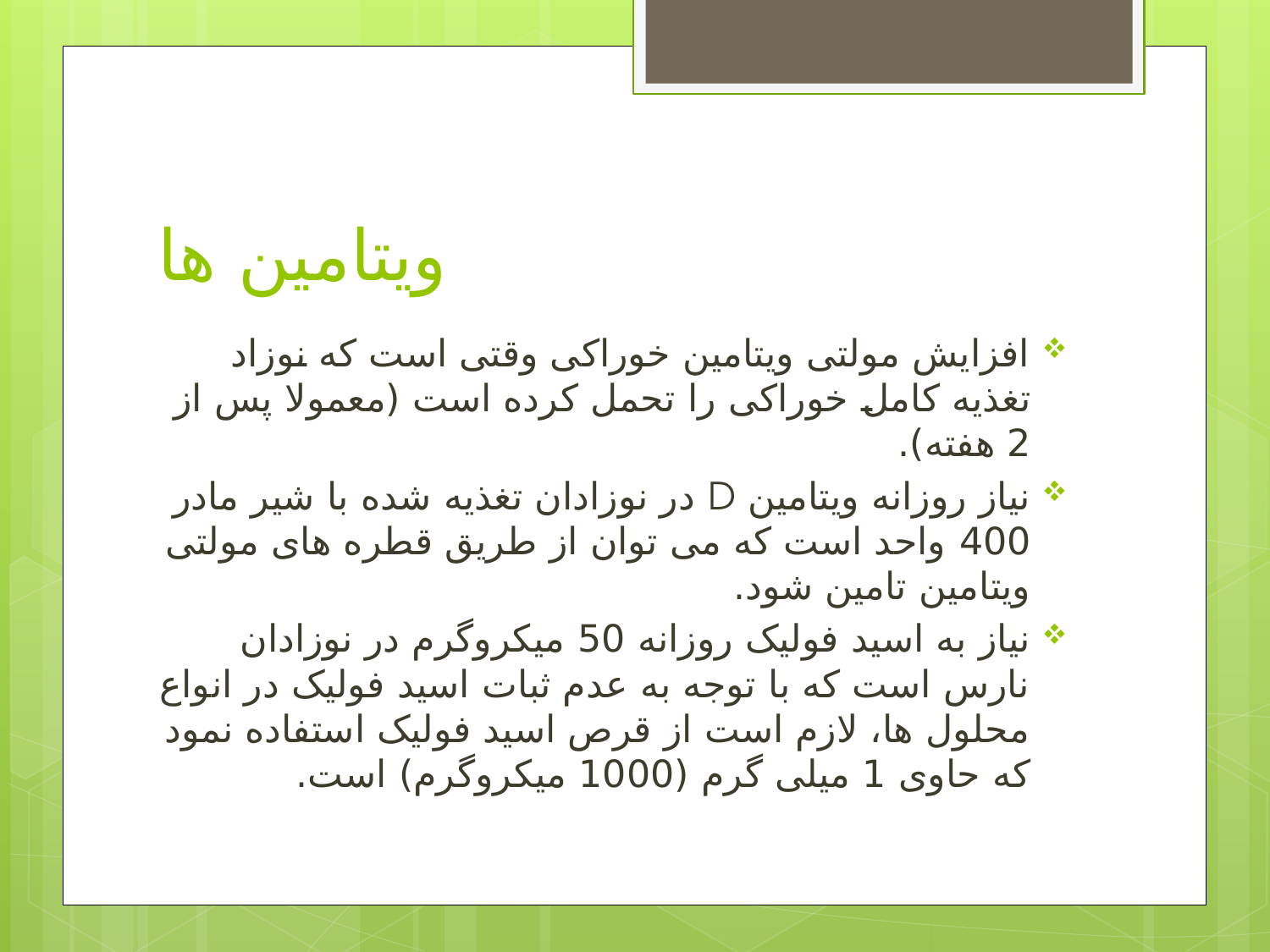

# ویتامین ها
	افزایش مولتی ویتامین خوراکی وقتی است که نوزاد تغذیه کامل خوراکی را تحمل کرده است (معمولا پس از 2 هفته).
نیاز روزانه ویتامین D در نوزادان تغذیه شده با شیر مادر 400 واحد است که می توان از طریق قطره های مولتی ویتامین تامین شود.
نیاز به اسید فولیک روزانه 50 میکروگرم در نوزادان نارس است که با توجه به عدم ثبات اسید فولیک در انواع محلول ها، لازم است از قرص اسید فولیک استفاده نمود که حاوی 1 میلی گرم (1000 میکروگرم) است.